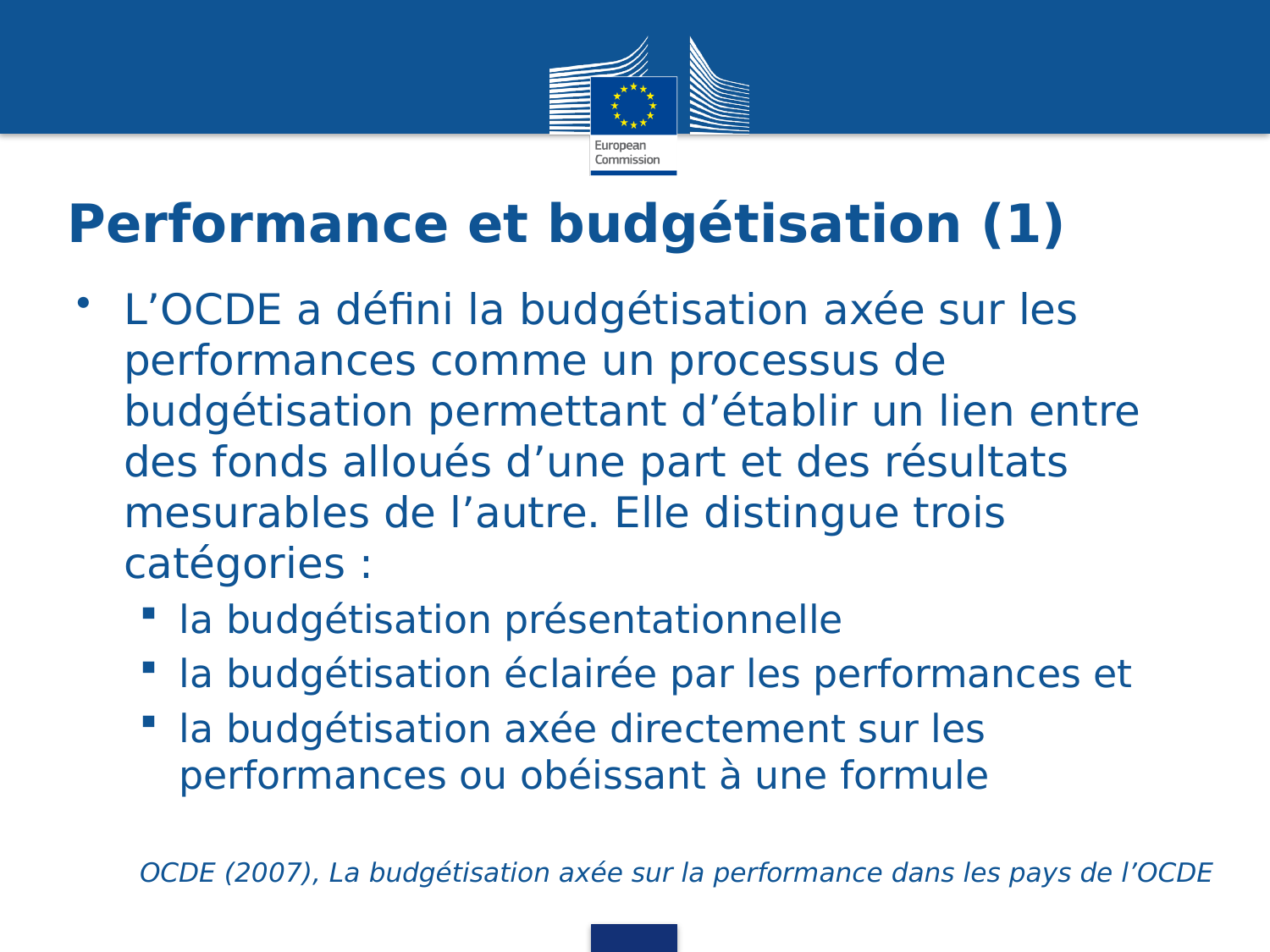

# Performance et budgétisation (1)
L’OCDE a défini la budgétisation axée sur les performances comme un processus de budgétisation permettant d’établir un lien entre des fonds alloués d’une part et des résultats mesurables de l’autre. Elle distingue trois catégories :
la budgétisation présentationnelle
la budgétisation éclairée par les performances et
la budgétisation axée directement sur les performances ou obéissant à une formule

OCDE (2007), La budgétisation axée sur la performance dans les pays de l’OCDE